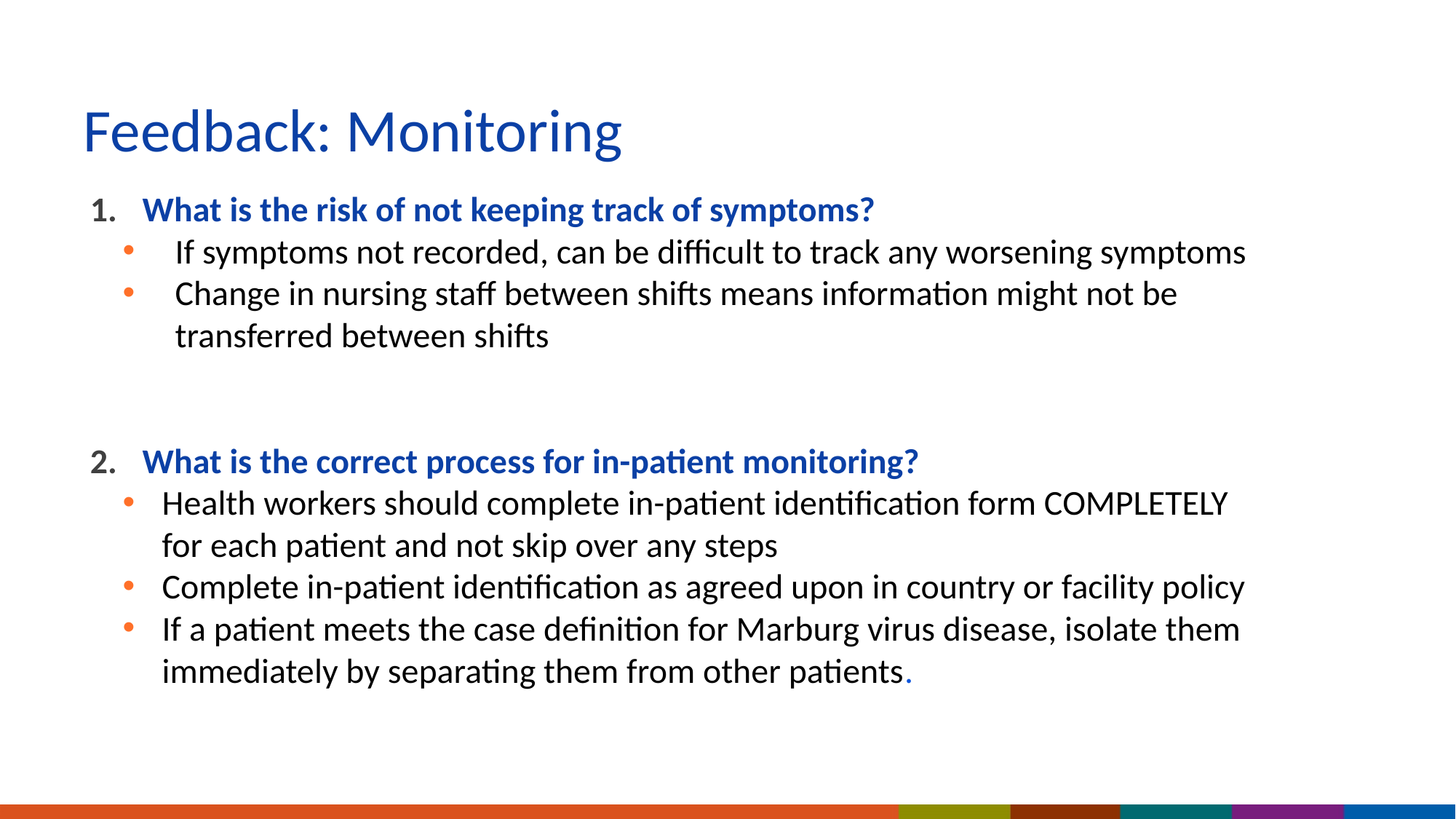

# Feedback: Monitoring
What is the risk of not keeping track of symptoms?
If symptoms not recorded, can be difficult to track any worsening symptoms
Change in nursing staff between shifts means information might not be transferred between shifts

What is the correct process for in-patient monitoring?
Health workers should complete in-patient identification form COMPLETELY for each patient and not skip over any steps
Complete in-patient identification as agreed upon in country or facility policy
If a patient meets the case definition for Marburg virus disease, isolate them immediately by separating them from other patients.